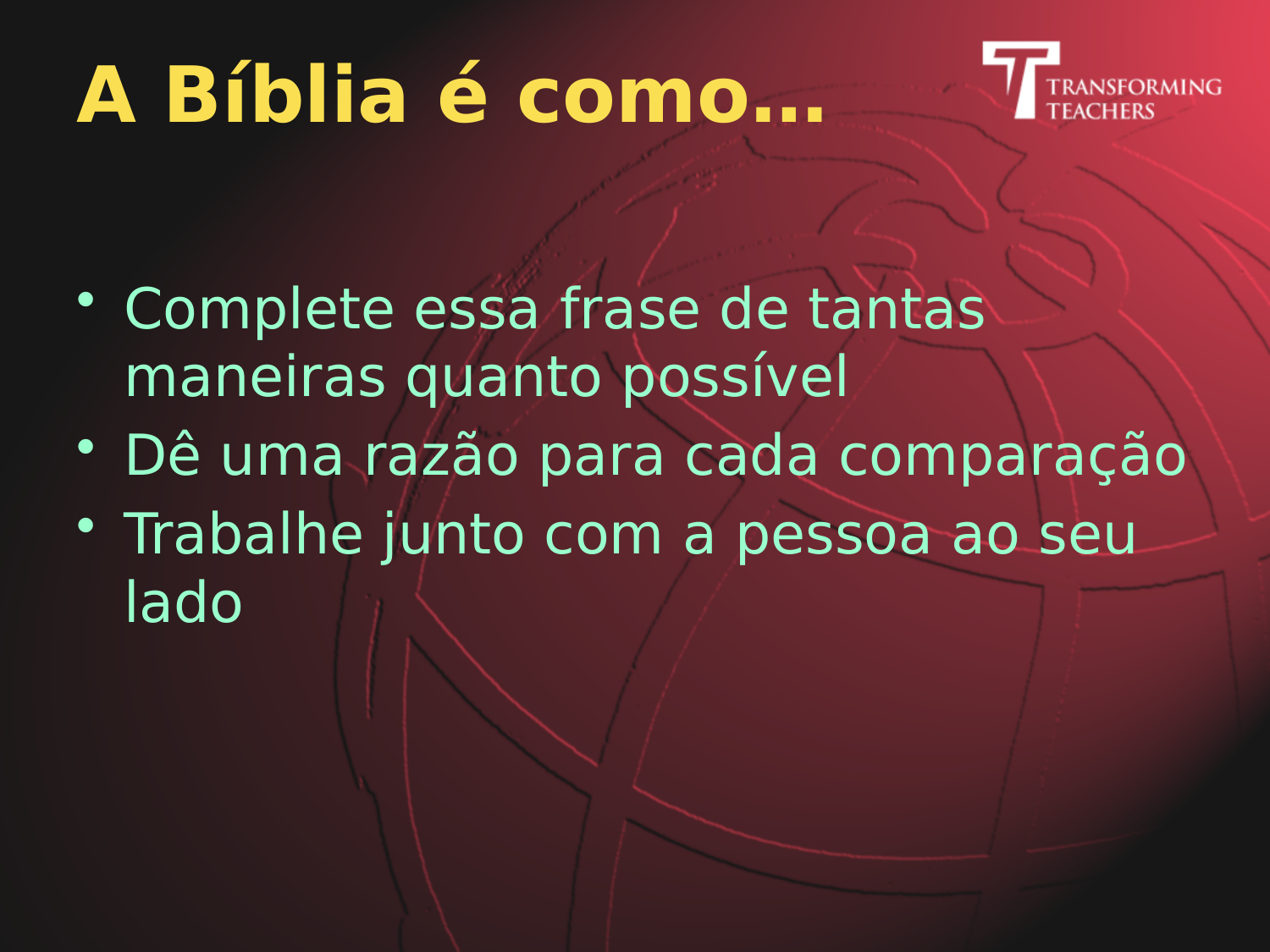

# A Bíblia é como…
Complete essa frase de tantas maneiras quanto possível
Dê uma razão para cada comparação
Trabalhe junto com a pessoa ao seu lado